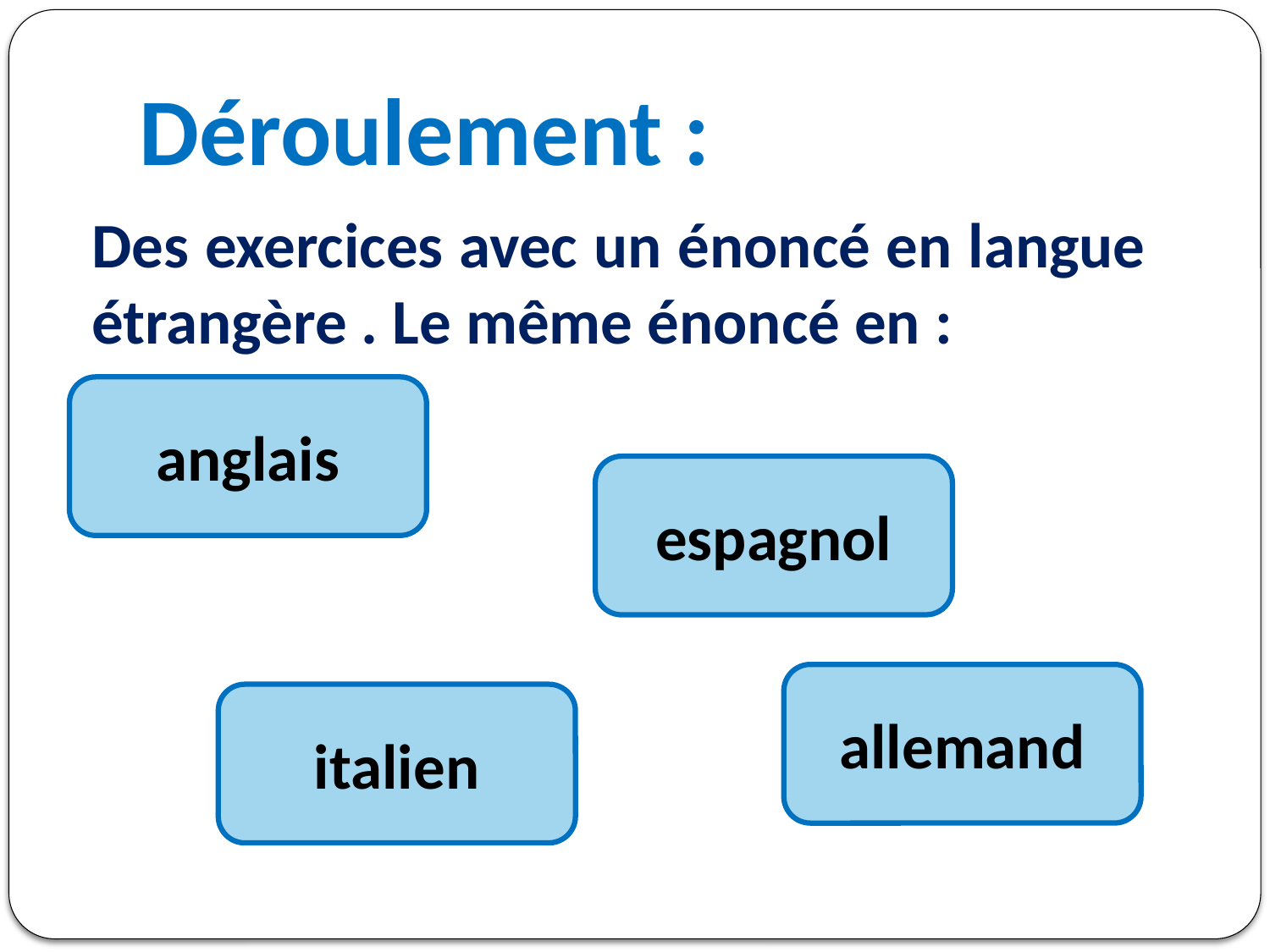

# Déroulement :
Des exercices avec un énoncé en langue étrangère . Le même énoncé en :
anglais
espagnol
allemand
italien